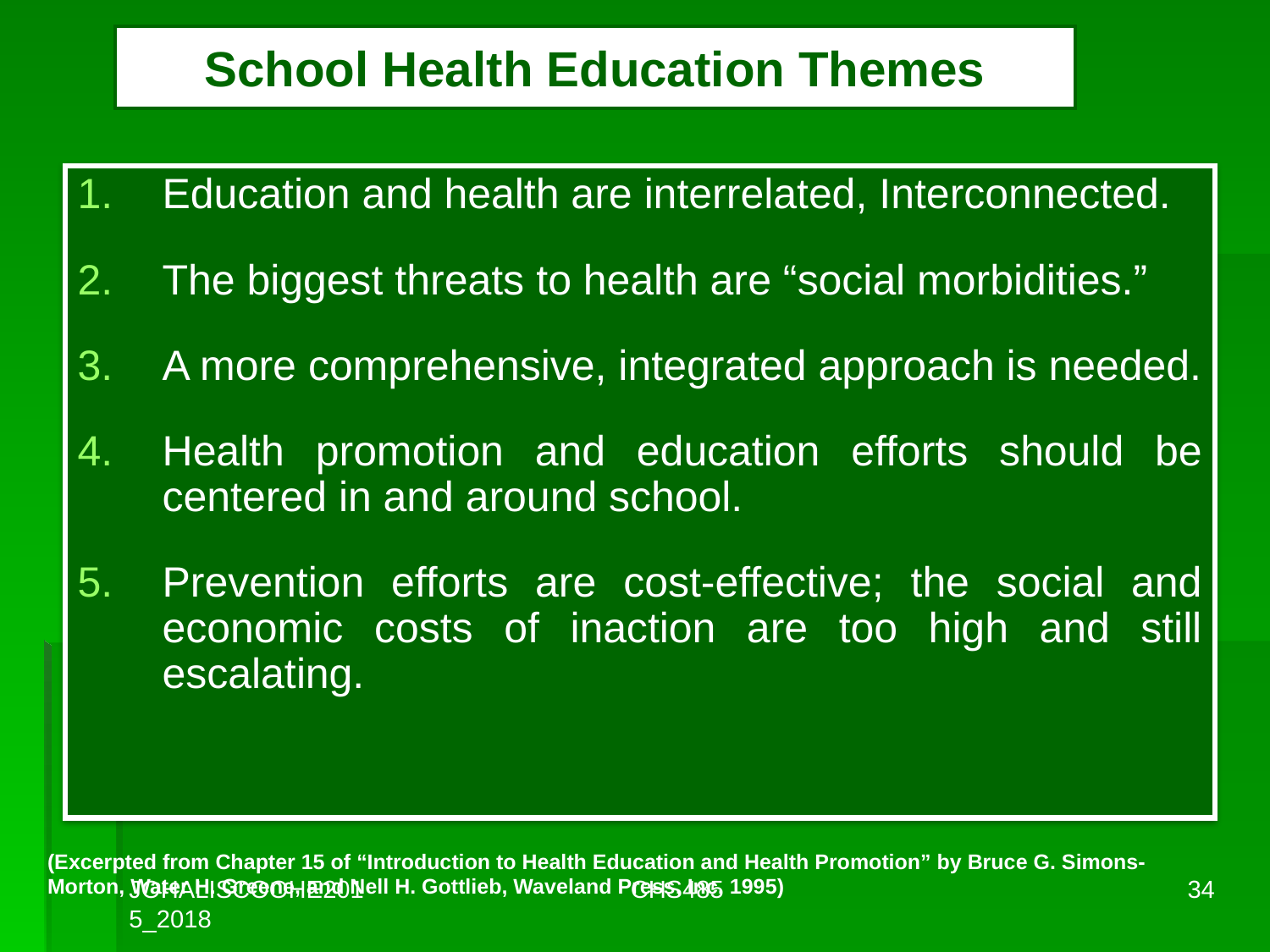

# School Health Education Themes
Education and health are interrelated, Interconnected.

The biggest threats to health are “social morbidities.”

A more comprehensive, integrated approach is needed.

Health promotion and education efforts should be centered in and around school.

Prevention efforts are cost-effective; the social and economic costs of inaction are too high and still escalating.

(Excerpted from Chapter 15 of “Introduction to Health Education and Health Promotion” by Bruce G. Simons-Morton, Water H. Greene, and Nell H. Gottlieb, Waveland Press, Inc. 1995)
JOHALISCOOHE2015_2018
CHS485
34